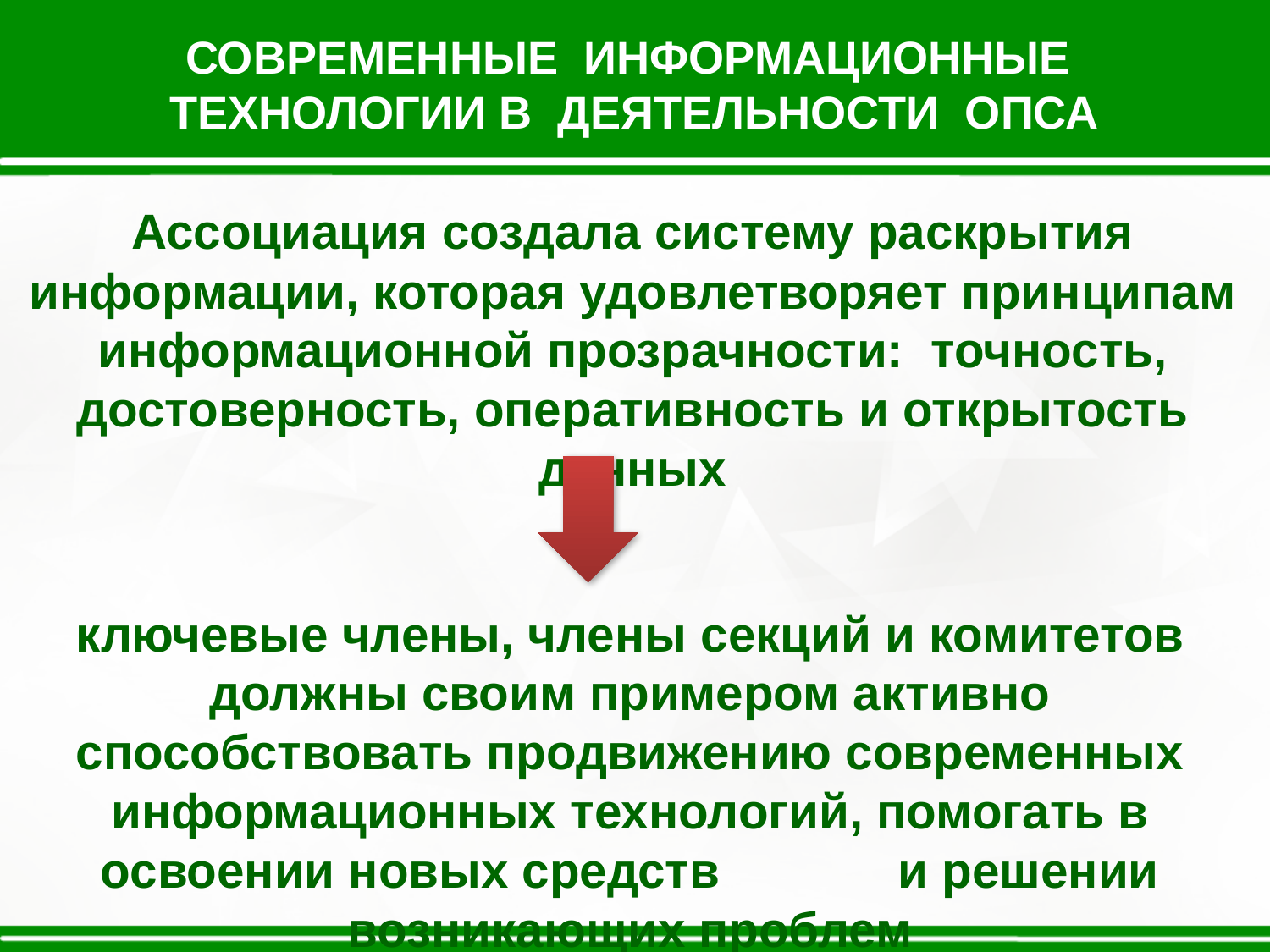

СОВРЕМЕННЫЕ  ИНФОРМАЦИОННЫЕ  ТЕХНОЛОГИИ В  ДЕЯТЕЛЬНОСТИ  ОПСА
Ассоциация создала систему раскрытия информации, которая удовлетворяет принципам информационной прозрачности:  точность, достоверность, оперативность и открытость данных

ключевые члены, члены секций и комитетов должны своим примером активно способствовать продвижению современных информационных технологий, помогать в освоении новых средств             и решении возникающих проблем